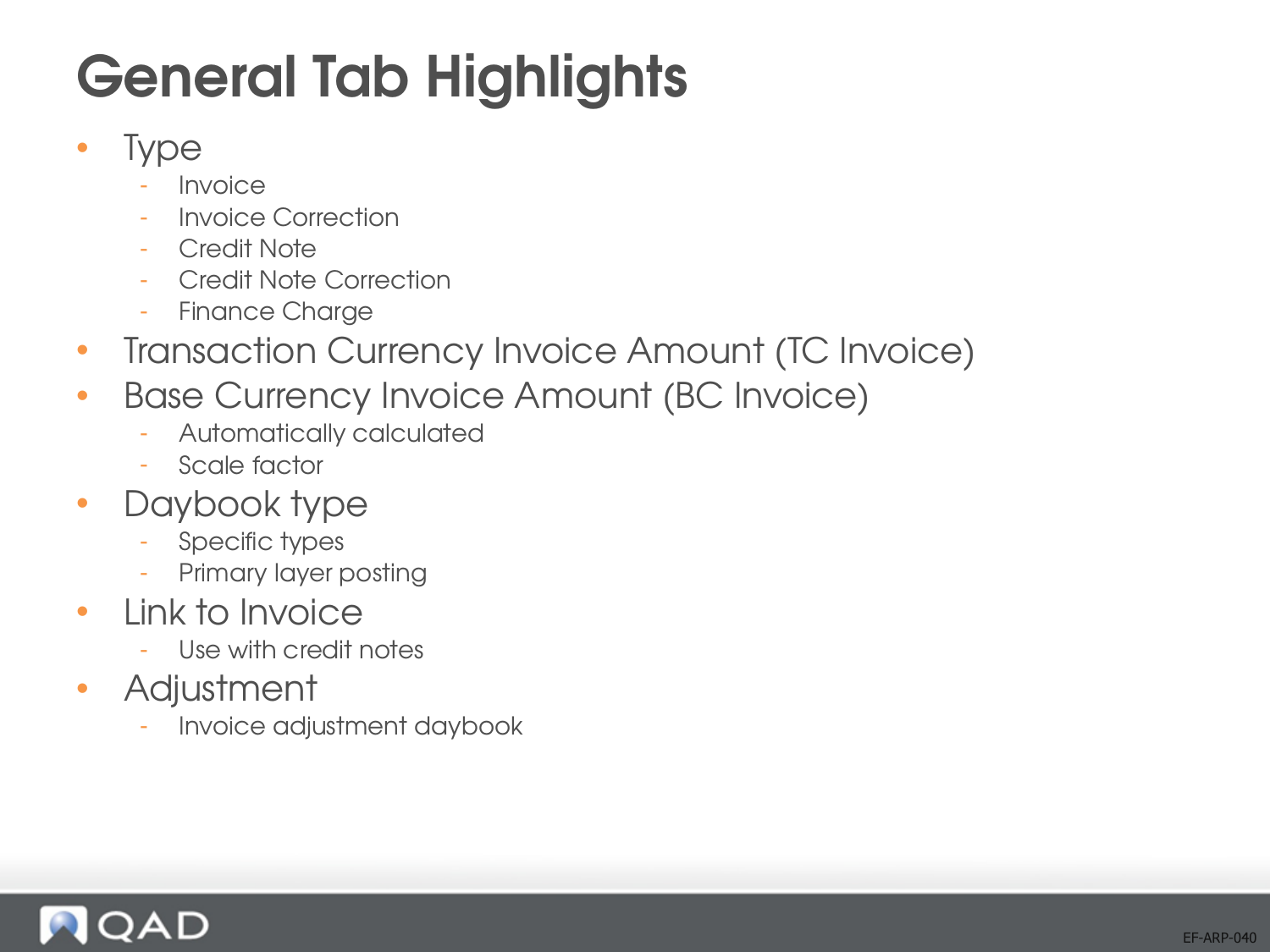

# General Tab Highlights
Type
Invoice
Invoice Correction
Credit Note
Credit Note Correction
Finance Charge
Transaction Currency Invoice Amount (TC Invoice)
Base Currency Invoice Amount (BC Invoice)
Automatically calculated
Scale factor
Daybook type
Specific types
Primary layer posting
Link to Invoice
Use with credit notes
Adjustment
Invoice adjustment daybook
EF-ARP-040